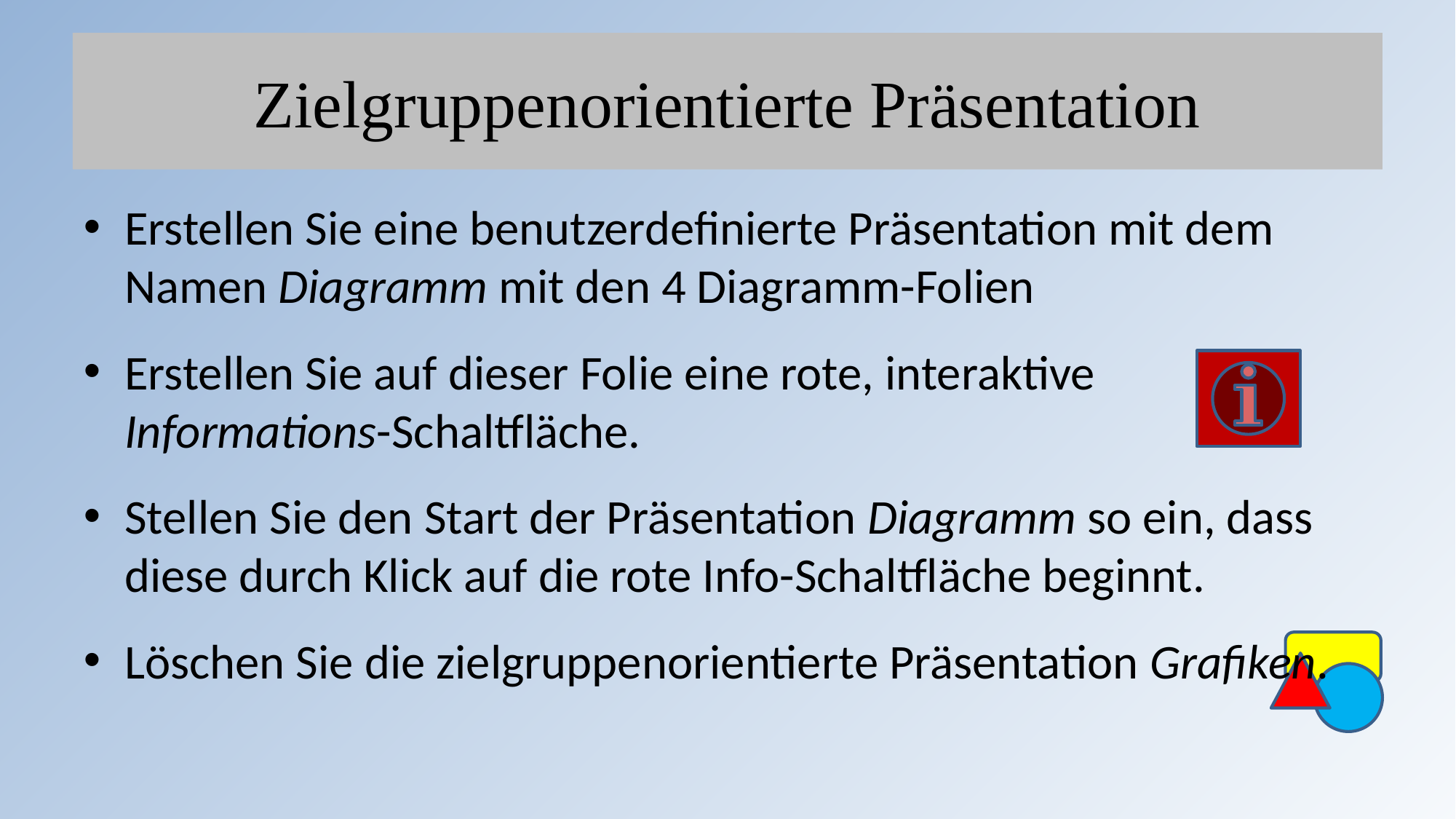

# Zielgruppenorientierte Präsentation
Erstellen Sie eine benutzerdefinierte Präsentation mit dem Namen Diagramm mit den 4 Diagramm-Folien
Erstellen Sie auf dieser Folie eine rote, interaktive Informations-Schaltfläche.
Stellen Sie den Start der Präsentation Diagramm so ein, dass diese durch Klick auf die rote Info-Schaltfläche beginnt.
Löschen Sie die zielgruppenorientierte Präsentation Grafiken.